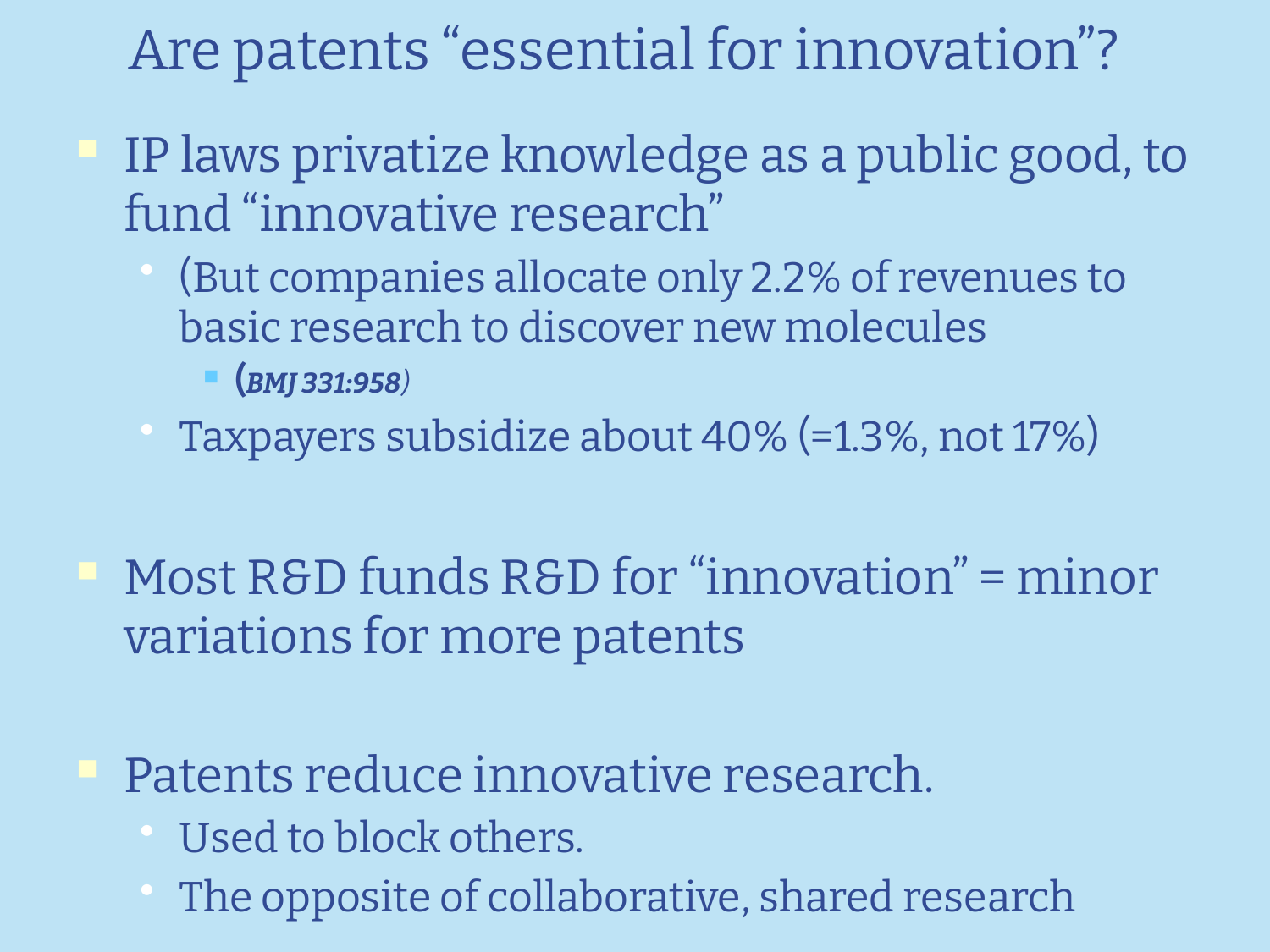

# Are patents “essential for innovation”?
IP laws privatize knowledge as a public good, to fund “innovative research”
(But companies allocate only 2.2% of revenues to basic research to discover new molecules
(BMJ 331:958)
Taxpayers subsidize about 40% (=1.3%, not 17%)

Most R&D funds R&D for “innovation” = minor variations for more patents

Patents reduce innovative research.
Used to block others.
The opposite of collaborative, shared research